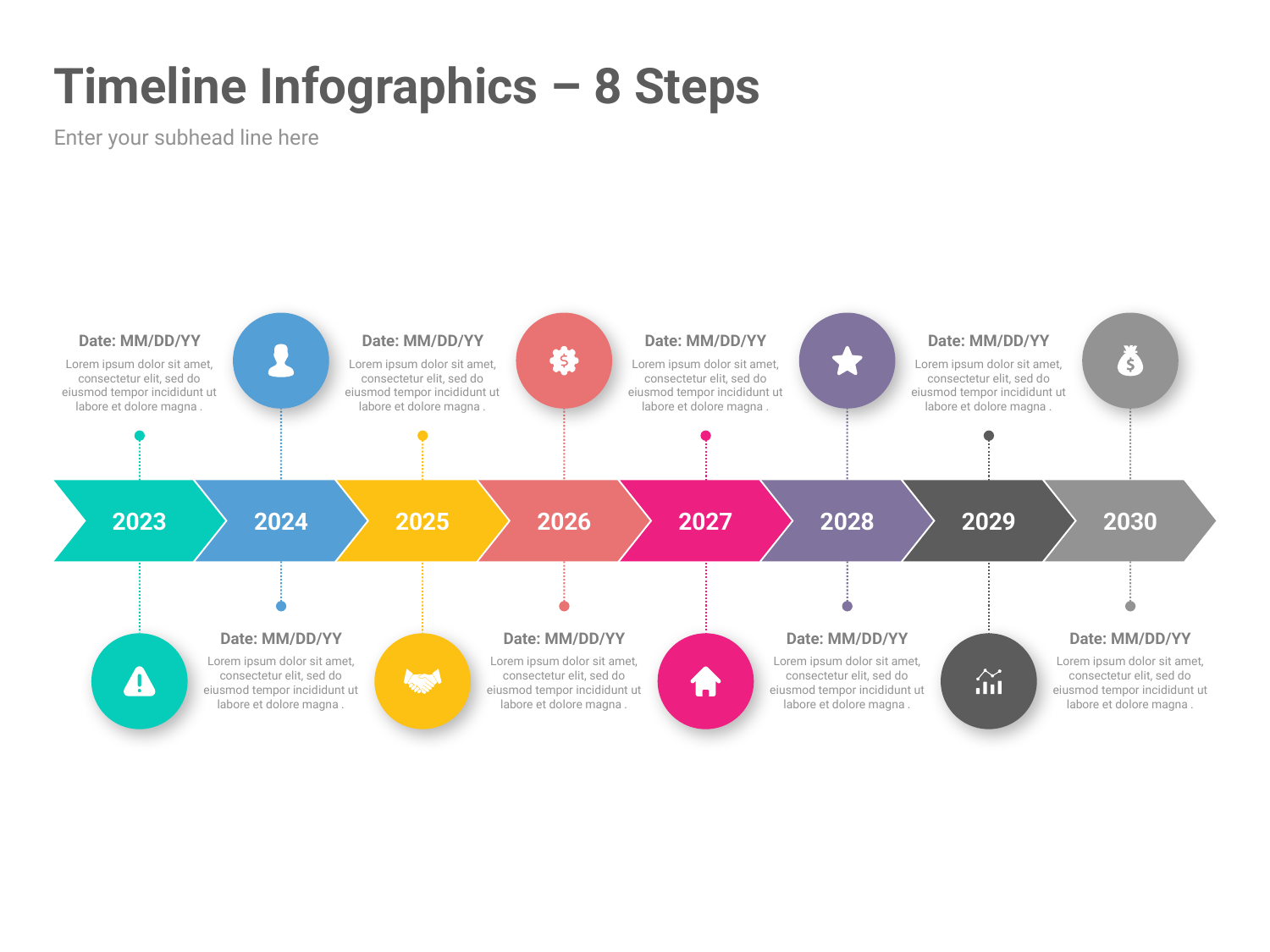

# Timeline Infographics – 8 Steps
Enter your subhead line here

Date: MM/DD/YY
Lorem ipsum dolor sit amet, consectetur elit, sed do eiusmod tempor incididunt ut labore et dolore magna .
Date: MM/DD/YY
Lorem ipsum dolor sit amet, consectetur elit, sed do eiusmod tempor incididunt ut labore et dolore magna .
Date: MM/DD/YY
Lorem ipsum dolor sit amet, consectetur elit, sed do eiusmod tempor incididunt ut labore et dolore magna .
Date: MM/DD/YY
Lorem ipsum dolor sit amet, consectetur elit, sed do eiusmod tempor incididunt ut labore et dolore magna .

2023
2024
2025
2026
2027
2028
2029
2030
Date: MM/DD/YY
Lorem ipsum dolor sit amet, consectetur elit, sed do eiusmod tempor incididunt ut labore et dolore magna .
Date: MM/DD/YY
Lorem ipsum dolor sit amet, consectetur elit, sed do eiusmod tempor incididunt ut labore et dolore magna .
Date: MM/DD/YY
Lorem ipsum dolor sit amet, consectetur elit, sed do eiusmod tempor incididunt ut labore et dolore magna .
Date: MM/DD/YY
Lorem ipsum dolor sit amet, consectetur elit, sed do eiusmod tempor incididunt ut labore et dolore magna .